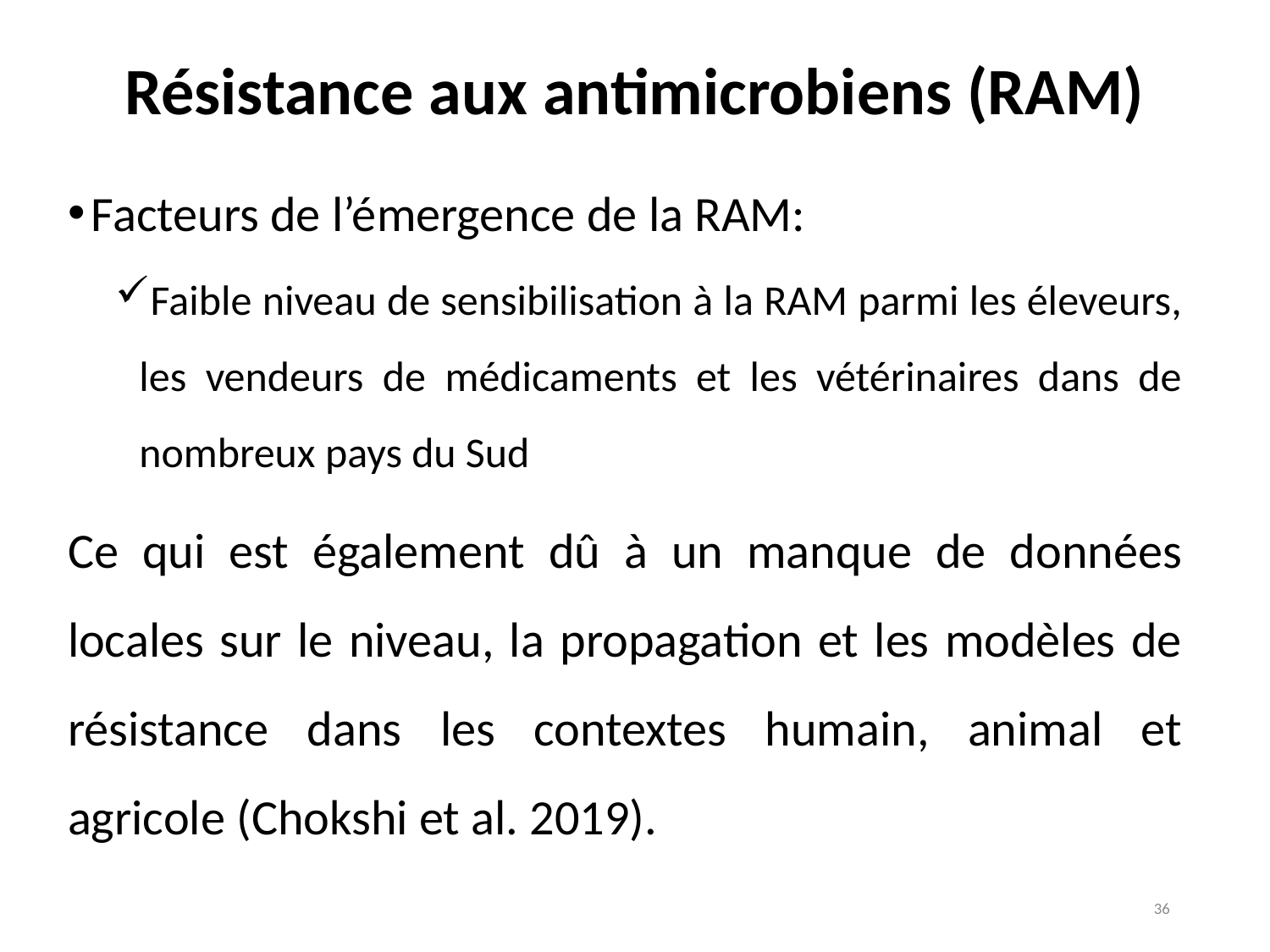

# Résistance aux antimicrobiens (RAM)
Facteurs de l’émergence de la RAM:
Faible niveau de sensibilisation à la RAM parmi les éleveurs, les vendeurs de médicaments et les vétérinaires dans de nombreux pays du Sud
Ce qui est également dû à un manque de données locales sur le niveau, la propagation et les modèles de résistance dans les contextes humain, animal et agricole (Chokshi et al. 2019).
36